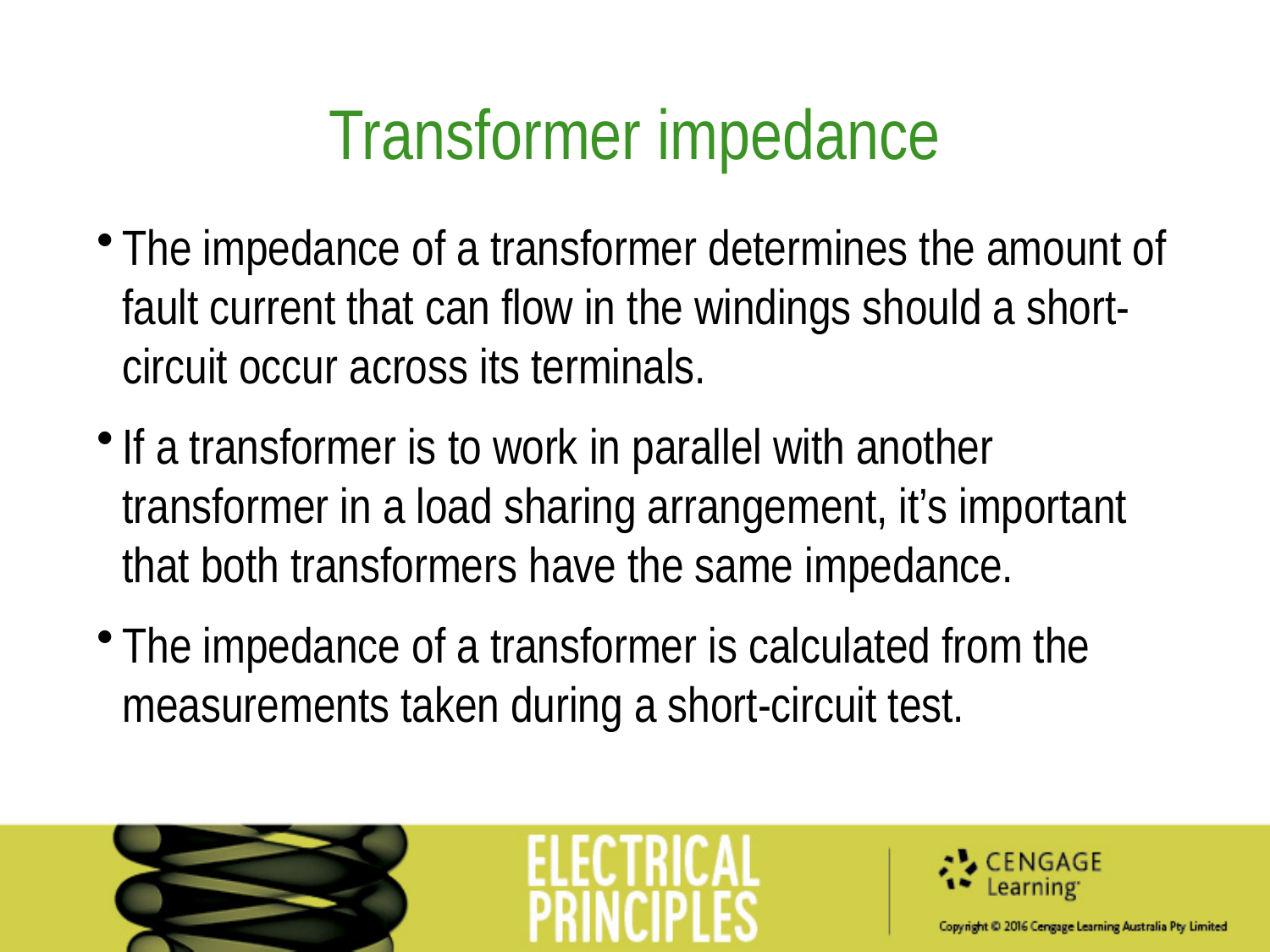

Transformer impedance

The impedance of a transformer determines the amount of fault current that can flow in the windings should a short-circuit occur across its terminals.
If a transformer is to work in parallel with another transformer in a load sharing arrangement, it’s important that both transformers have the same impedance.
The impedance of a transformer is calculated from the measurements taken during a short-circuit test.